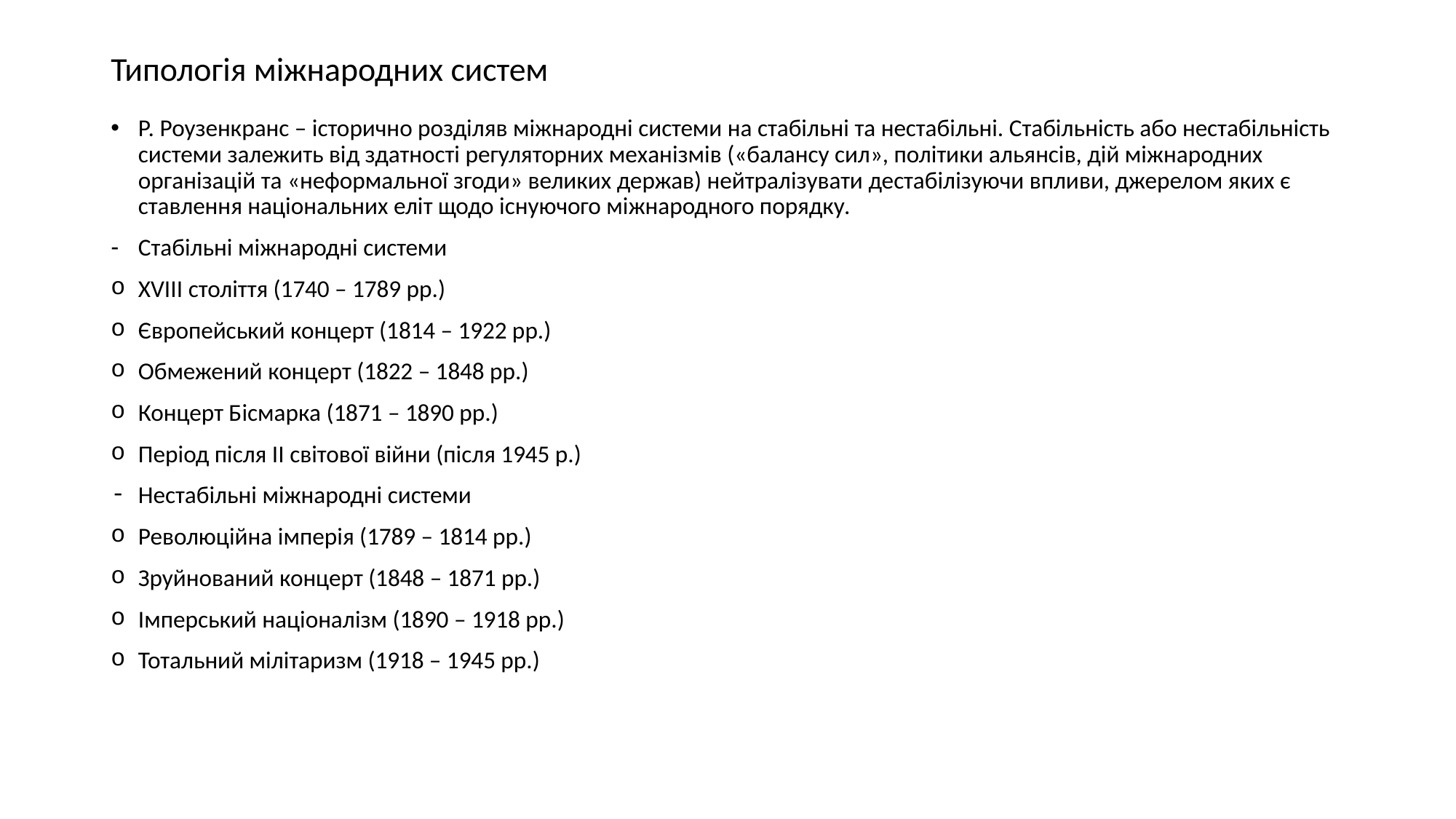

# Типологія міжнародних систем
Р. Роузенкранс – історично розділяв міжнародні системи на стабільні та нестабільні. Стабільність або нестабільність системи залежить від здатності регуляторних механізмів («балансу сил», політики альянсів, дій міжнародних організацій та «неформальної згоди» великих держав) нейтралізувати дестабілізуючи впливи, джерелом яких є ставлення національних еліт щодо існуючого міжнародного порядку.
Стабільні міжнародні системи
XVIII століття (1740 – 1789 рр.)
Європейський концерт (1814 – 1922 рр.)
Обмежений концерт (1822 – 1848 рр.)
Концерт Бісмарка (1871 – 1890 рр.)
Період після ІІ світової війни (після 1945 р.)
Нестабільні міжнародні системи
Революційна імперія (1789 – 1814 рр.)
Зруйнований концерт (1848 – 1871 рр.)
Імперський націоналізм (1890 – 1918 рр.)
Тотальний мілітаризм (1918 – 1945 рр.)